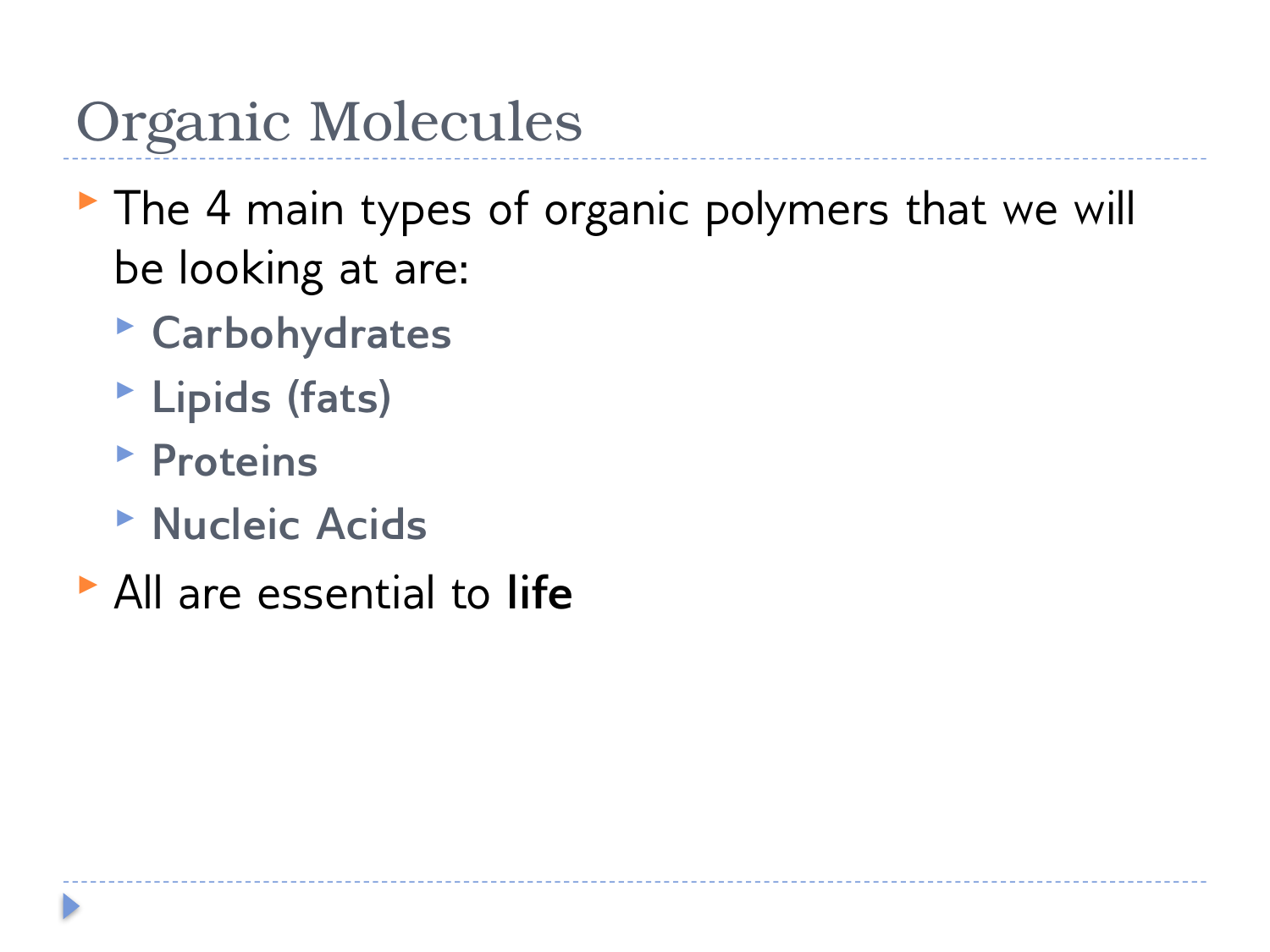

# Organic Molecules
The 4 main types of organic polymers that we will be looking at are:
Carbohydrates
Lipids (fats)
Proteins
Nucleic Acids
All are essential to life